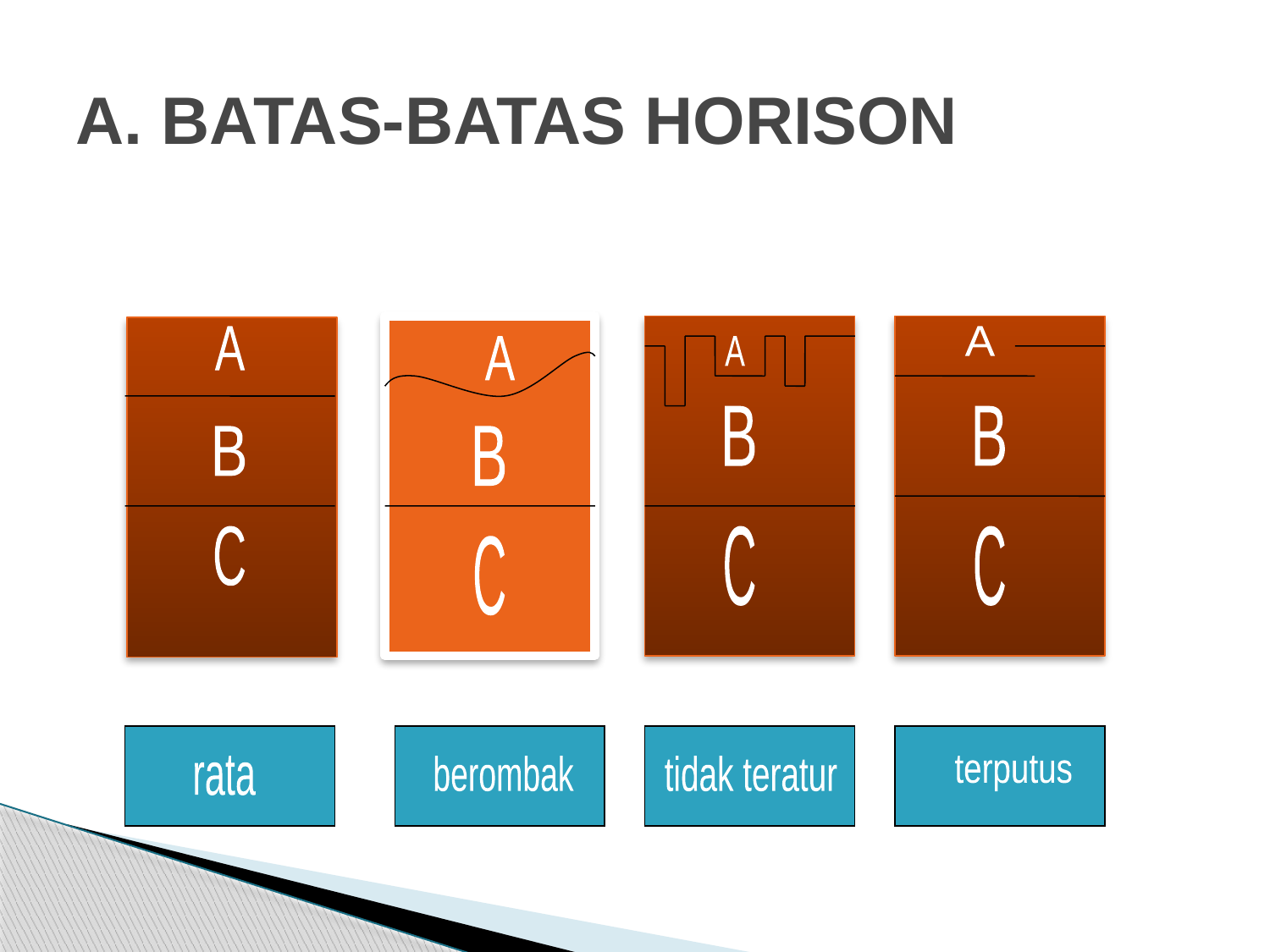

# A. BATAS-BATAS HORISON

A
A
A

A

B
B
B
B

C
C
C
C

rata
berombak
tidak teratur
terputus